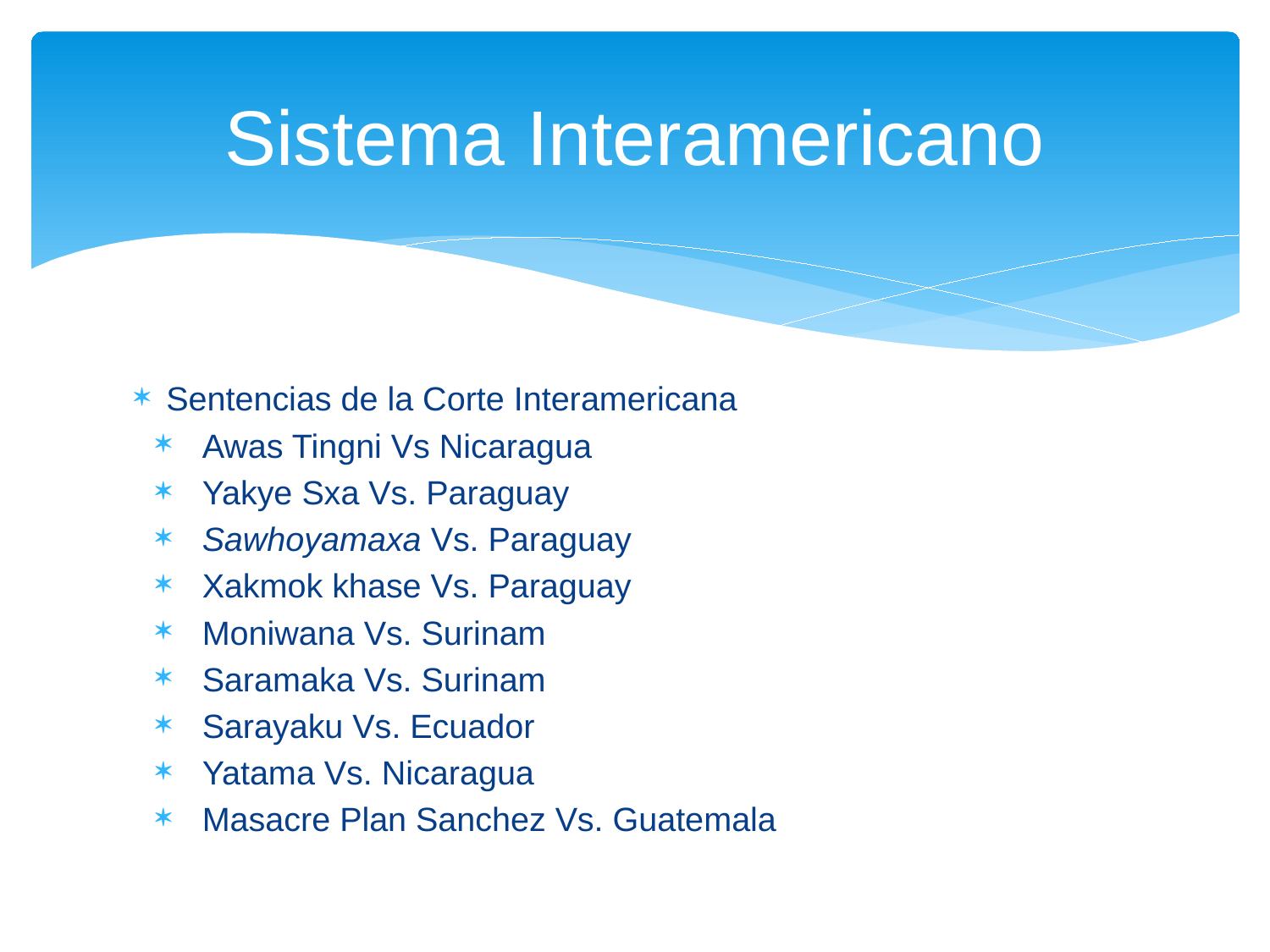

# Sistema Interamericano
Sentencias de la Corte Interamericana
Awas Tingni Vs Nicaragua
Yakye Sxa Vs. Paraguay
Sawhoyamaxa Vs. Paraguay
Xakmok khase Vs. Paraguay
Moniwana Vs. Surinam
Saramaka Vs. Surinam
Sarayaku Vs. Ecuador
Yatama Vs. Nicaragua
Masacre Plan Sanchez Vs. Guatemala